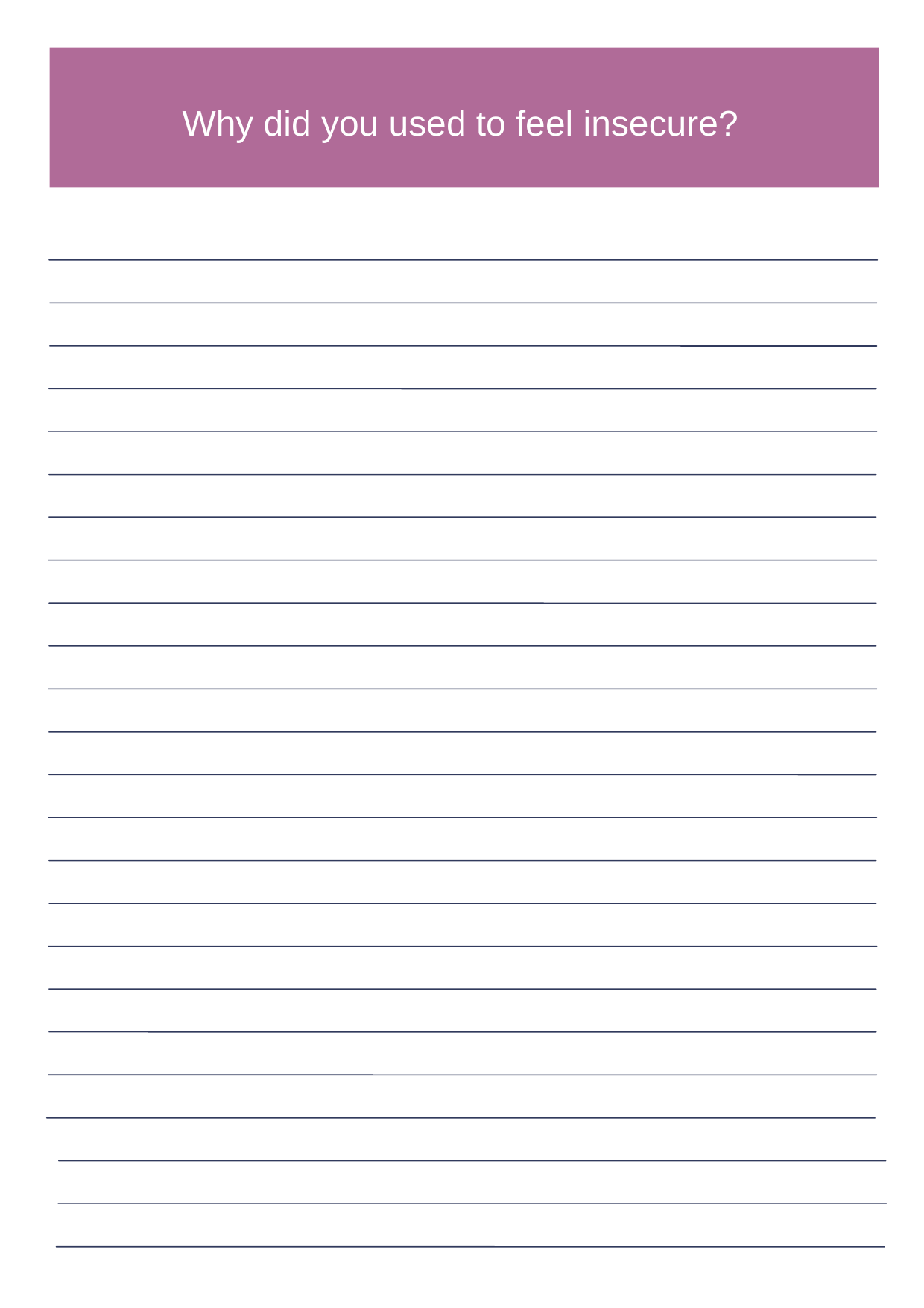

Why did you used to feel insecure?